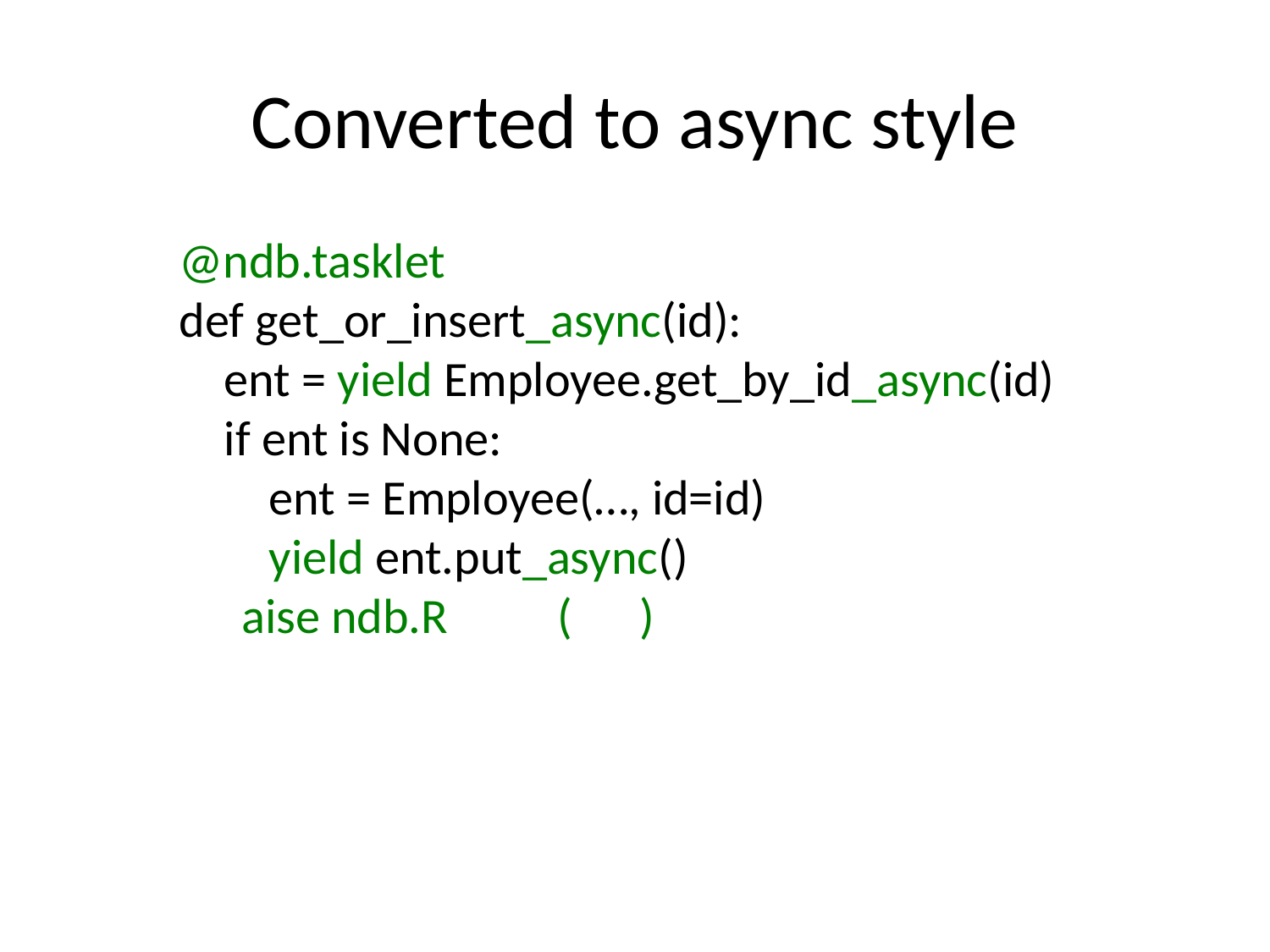

# Converted to async style
	@ndb.tasklet
def get_or_insert_async(id):
    ent = yield Employee.get_by_id_async(id)
    if ent is None:
        ent = Employee(…, id=id)
        yield ent.put_async()
    raise ndb.Return(ent)

“Look ma, no callbacks”